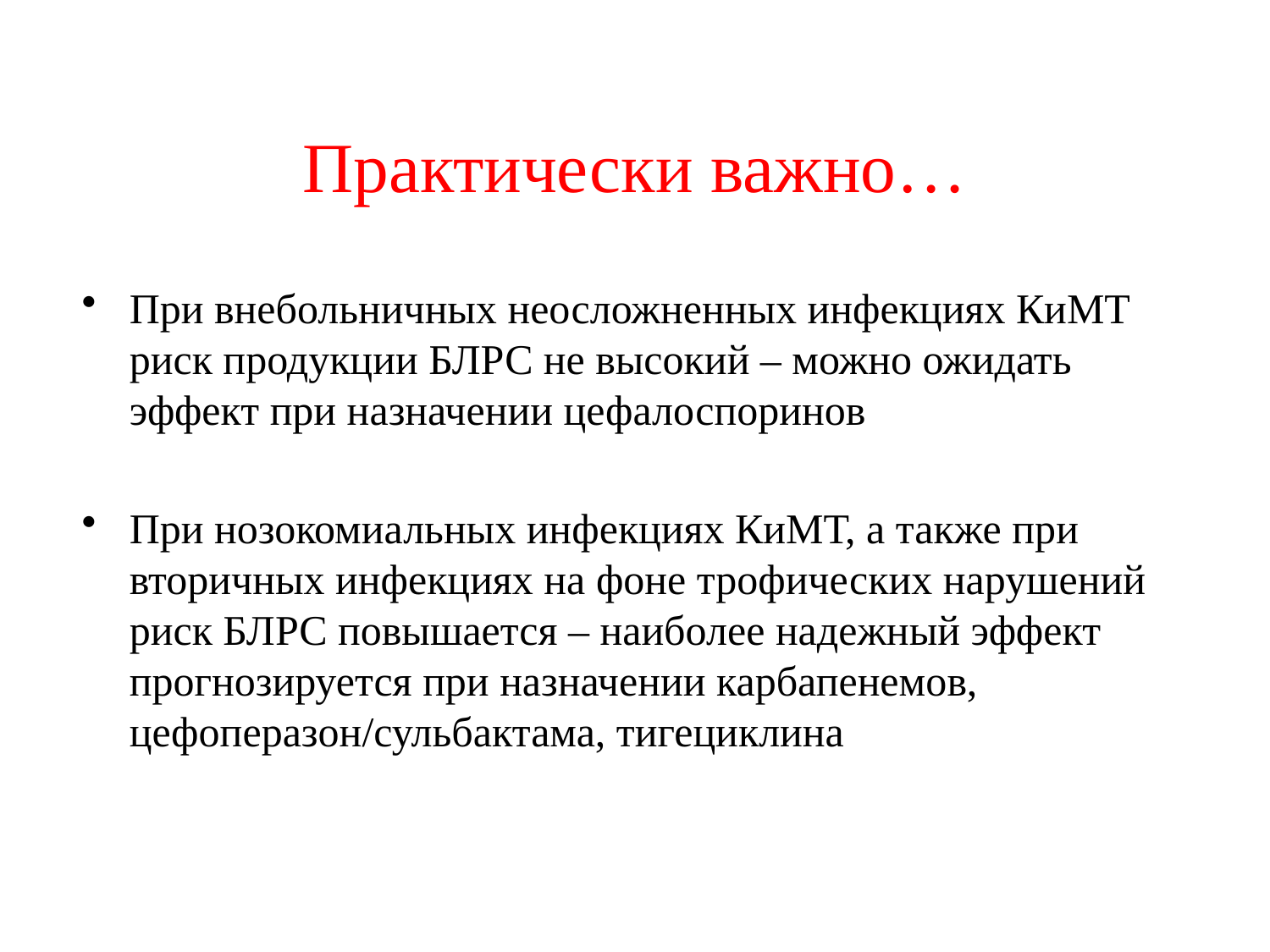

Практически важно…
При внебольничных неосложненных инфекциях КиМТ риск продукции БЛРС не высокий – можно ожидать эффект при назначении цефалоспоринов

При нозокомиальных инфекциях КиМТ, а также при вторичных инфекциях на фоне трофических нарушений риск БЛРС повышается – наиболее надежный эффект прогнозируется при назначении карбапенемов, цефоперазон/сульбактама, тигециклина